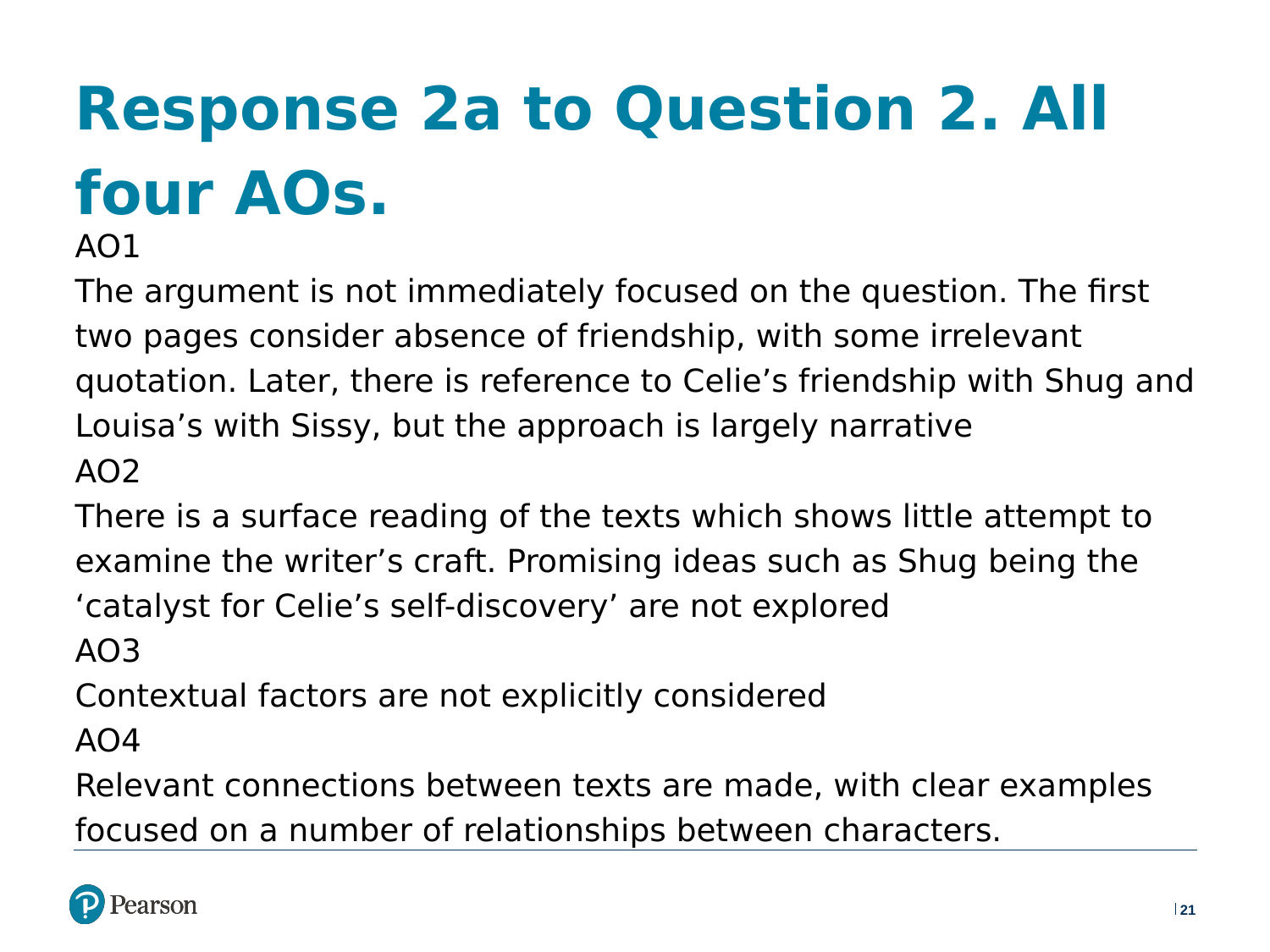

# Response 2a to Question 2. All four AOs.
AO1
The argument is not immediately focused on the question. The first two pages consider absence of friendship, with some irrelevant quotation. Later, there is reference to Celie’s friendship with Shug and Louisa’s with Sissy, but the approach is largely narrative
AO2
There is a surface reading of the texts which shows little attempt to examine the writer’s craft. Promising ideas such as Shug being the ‘catalyst for Celie’s self-discovery’ are not explored
AO3
Contextual factors are not explicitly considered
AO4
Relevant connections between texts are made, with clear examples focused on a number of relationships between characters.

21